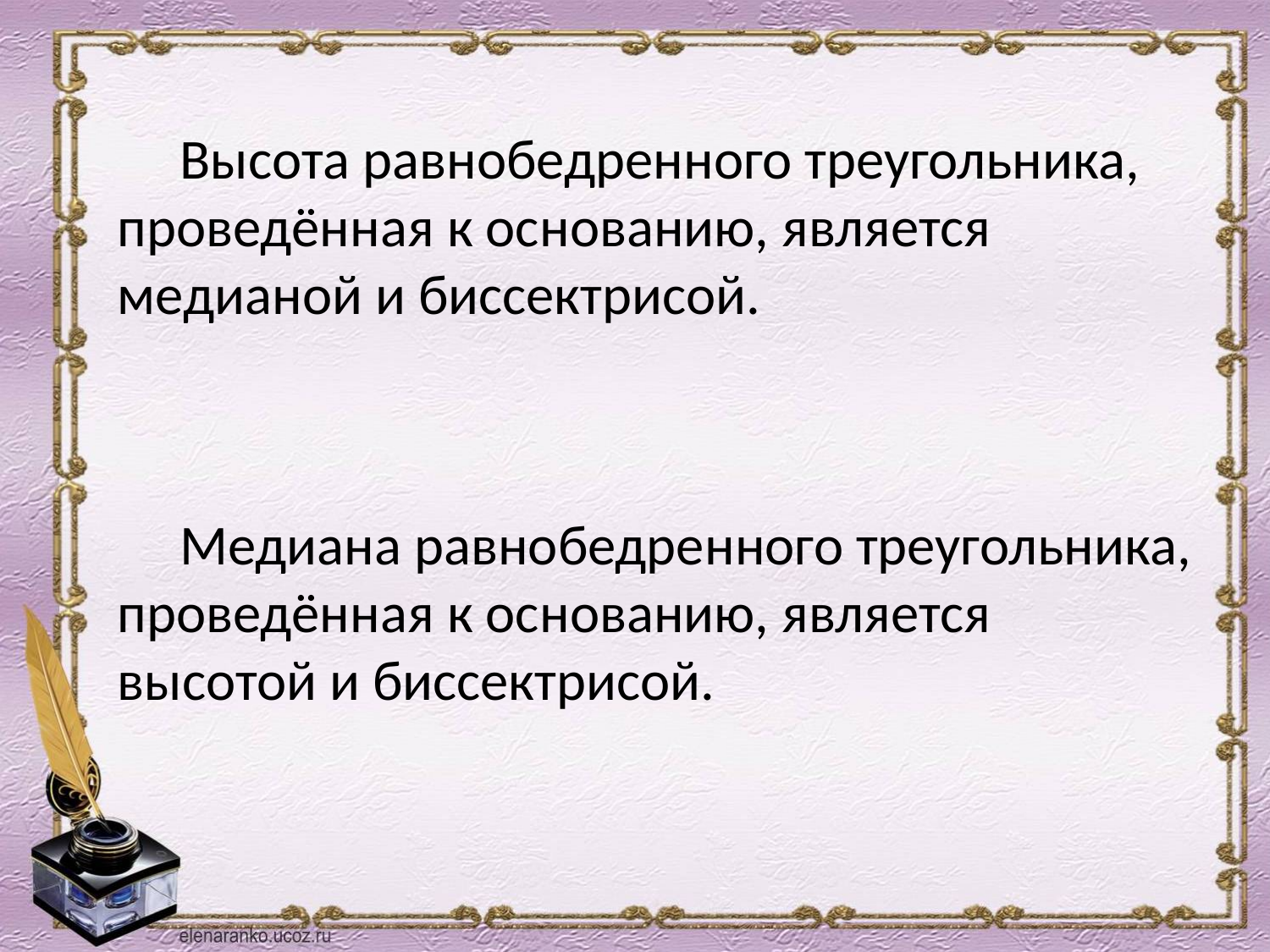

#
Высота равнобедренного треугольника, проведённая к основанию, является медианой и биссектрисой.
Медиана равнобедренного треугольника, проведённая к основанию, является высотой и биссектрисой.